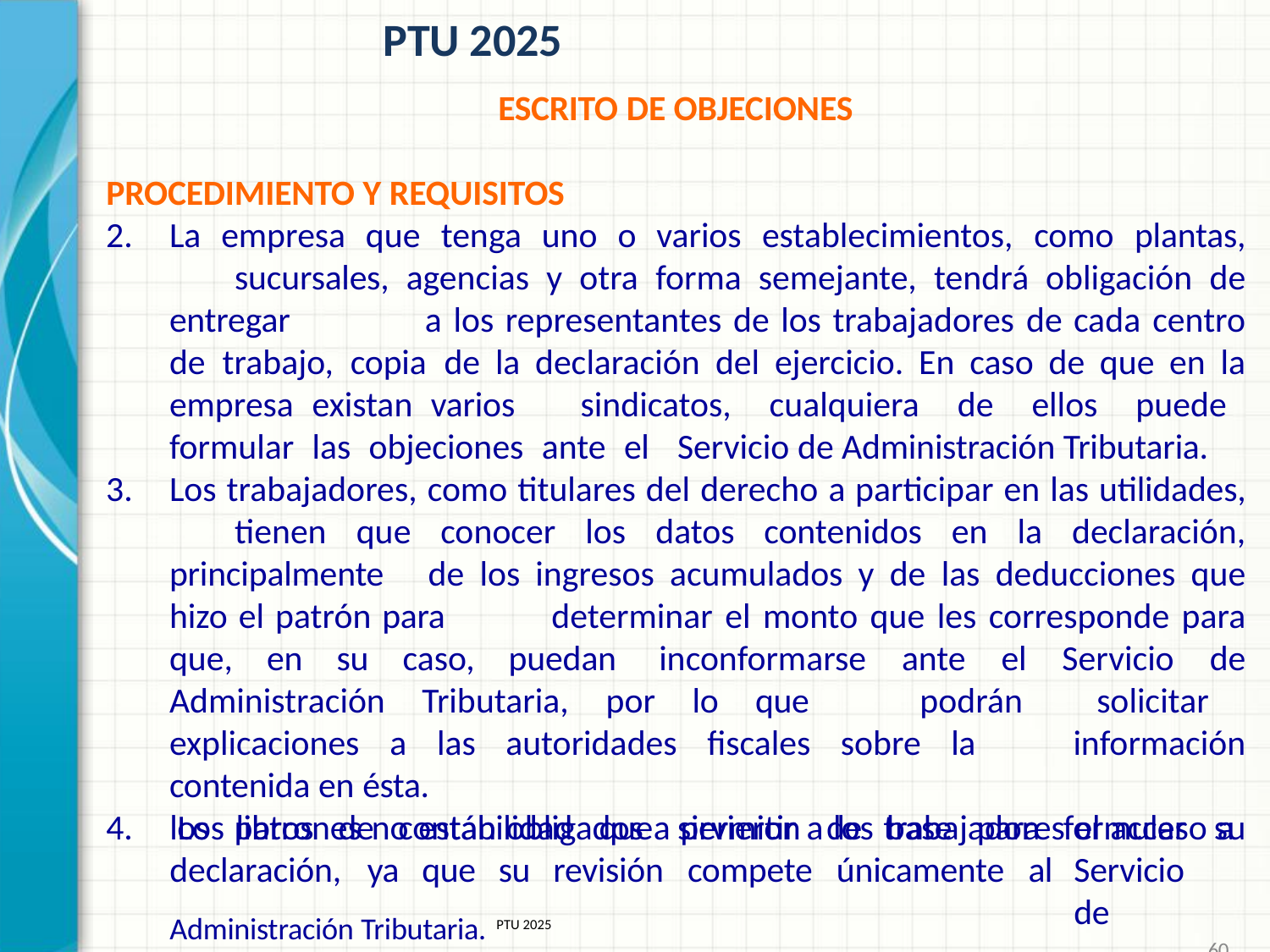

# PTU 2025
ESCRITO DE OBJECIONES
PROCEDIMIENTO Y REQUISITOS
La  empresa  que  tenga  uno  o  varios  establecimientos,  como  plantas, 	sucursales, agencias y otra forma semejante, tendrá obligación de entregar 	a los representantes de los trabajadores de cada centro de trabajo, copia 	de la declaración del ejercicio. En caso de que en la empresa existan varios 	sindicatos,  cualquiera  de  ellos  puede  formular  las  objeciones  ante  el 	Servicio de Administración Tributaria.
Los trabajadores, como titulares del derecho a participar en las utilidades, 	tienen que conocer los datos contenidos en la declaración, principalmente 	de los ingresos acumulados y de las deducciones que hizo el patrón para 	determinar el monto que les corresponde para que, en su caso, puedan 	inconformarse ante el Servicio de Administración Tributaria, por lo que 	podrán  solicitar  explicaciones  a  las  autoridades  fiscales  sobre  la 	información contenida en ésta.
Los patrones no están obligados a permitir a los trabajadores el acceso a
los	libros	de	contabilidad	que	sirvieron	de	base	para
formular	su
Servicio	de
60
declaración,	ya	que	su	revisión	compete	únicamente	al
Administración Tributaria. PTU 2025